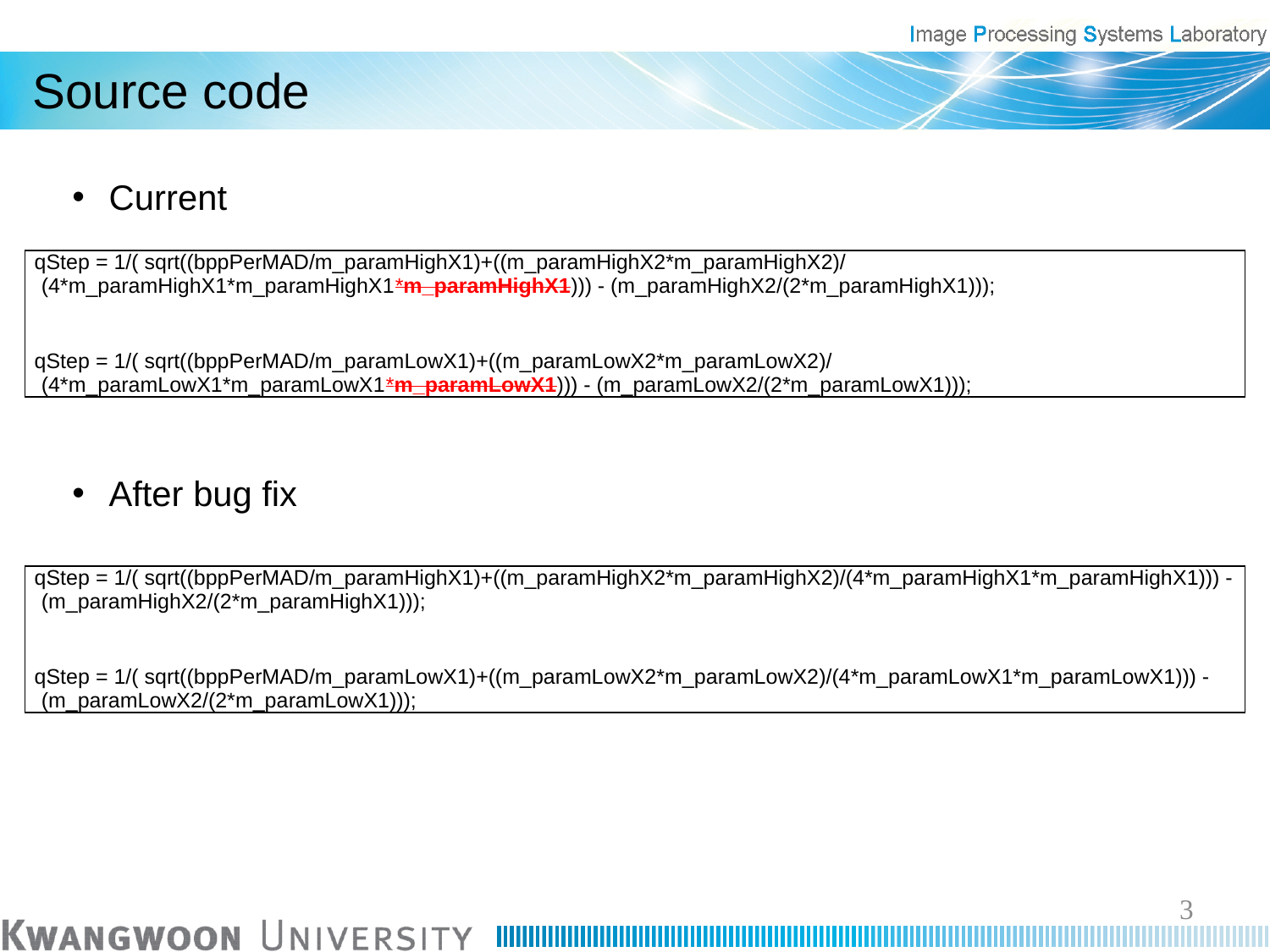

# Source code
Current

After bug fix
| qStep = 1/( sqrt((bppPerMAD/m\_paramHighX1)+((m\_paramHighX2\*m\_paramHighX2)/(4\*m\_paramHighX1\*m\_paramHighX1\*m\_paramHighX1))) - (m\_paramHighX2/(2\*m\_paramHighX1)));   qStep = 1/( sqrt((bppPerMAD/m\_paramLowX1)+((m\_paramLowX2\*m\_paramLowX2)/(4\*m\_paramLowX1\*m\_paramLowX1\*m\_paramLowX1))) - (m\_paramLowX2/(2\*m\_paramLowX1))); |
| --- |
| qStep = 1/( sqrt((bppPerMAD/m\_paramHighX1)+((m\_paramHighX2\*m\_paramHighX2)/(4\*m\_paramHighX1\*m\_paramHighX1))) - (m\_paramHighX2/(2\*m\_paramHighX1)));   qStep = 1/( sqrt((bppPerMAD/m\_paramLowX1)+((m\_paramLowX2\*m\_paramLowX2)/(4\*m\_paramLowX1\*m\_paramLowX1))) - (m\_paramLowX2/(2\*m\_paramLowX1))); |
| --- |
3